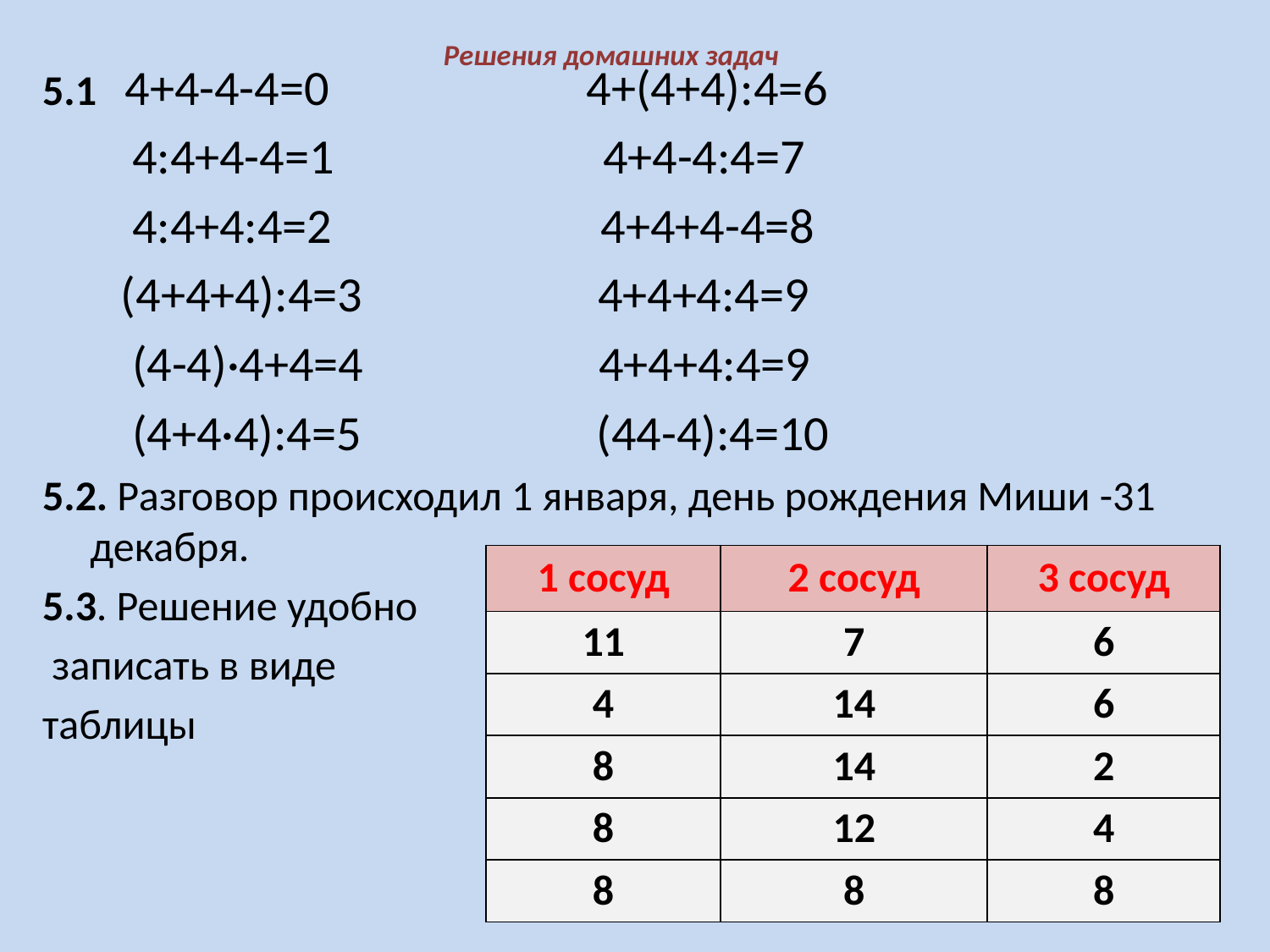

# Решения домашних задач
5.1   4+4-4-4=0                       4+(4+4):4=6
        4:4+4-4=1                        4+4-4:4=7
        4:4+4:4=2                        4+4+4-4=8
       (4+4+4):4=3                     4+4+4:4=9
        (4-4)·4+4=4                     4+4+4:4=9
        (4+4·4):4=5                     (44-4):4=10
5.2. Разговор происходил 1 января, день рождения Миши -31 декабря.
5.3. Решение удобно
 записать в виде
таблицы

| 1 сосуд | 2 сосуд | 3 сосуд |
| --- | --- | --- |
| 11 | 7 | 6 |
| 4 | 14 | 6 |
| 8 | 14 | 2 |
| 8 | 12 | 4 |
| 8 | 8 | 8 |